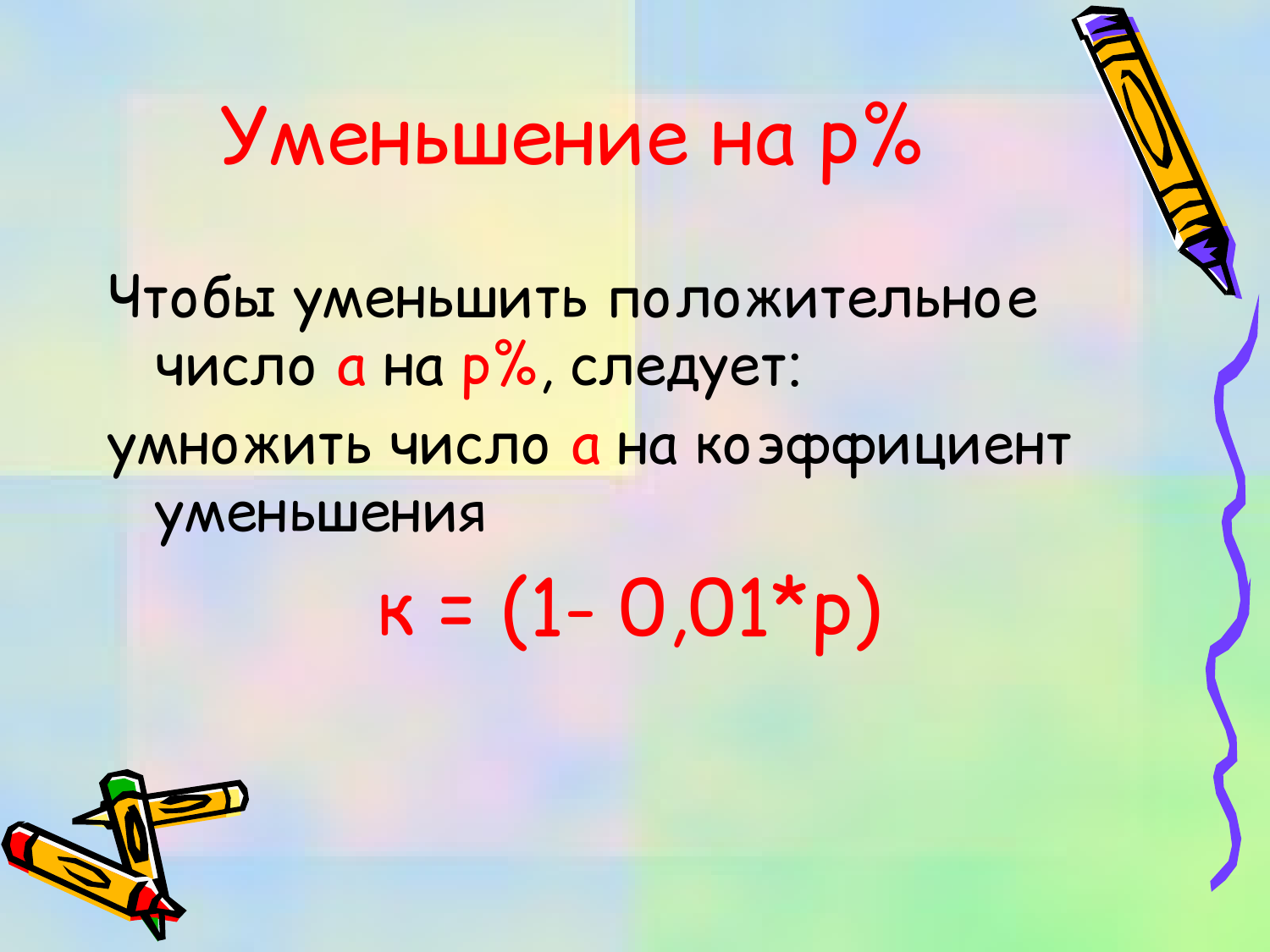

# Уменьшение на р%
Чтобы уменьшить положительное число а на р%, следует:
умножить число а на коэффициент уменьшения
к = (1- 0,01*р)